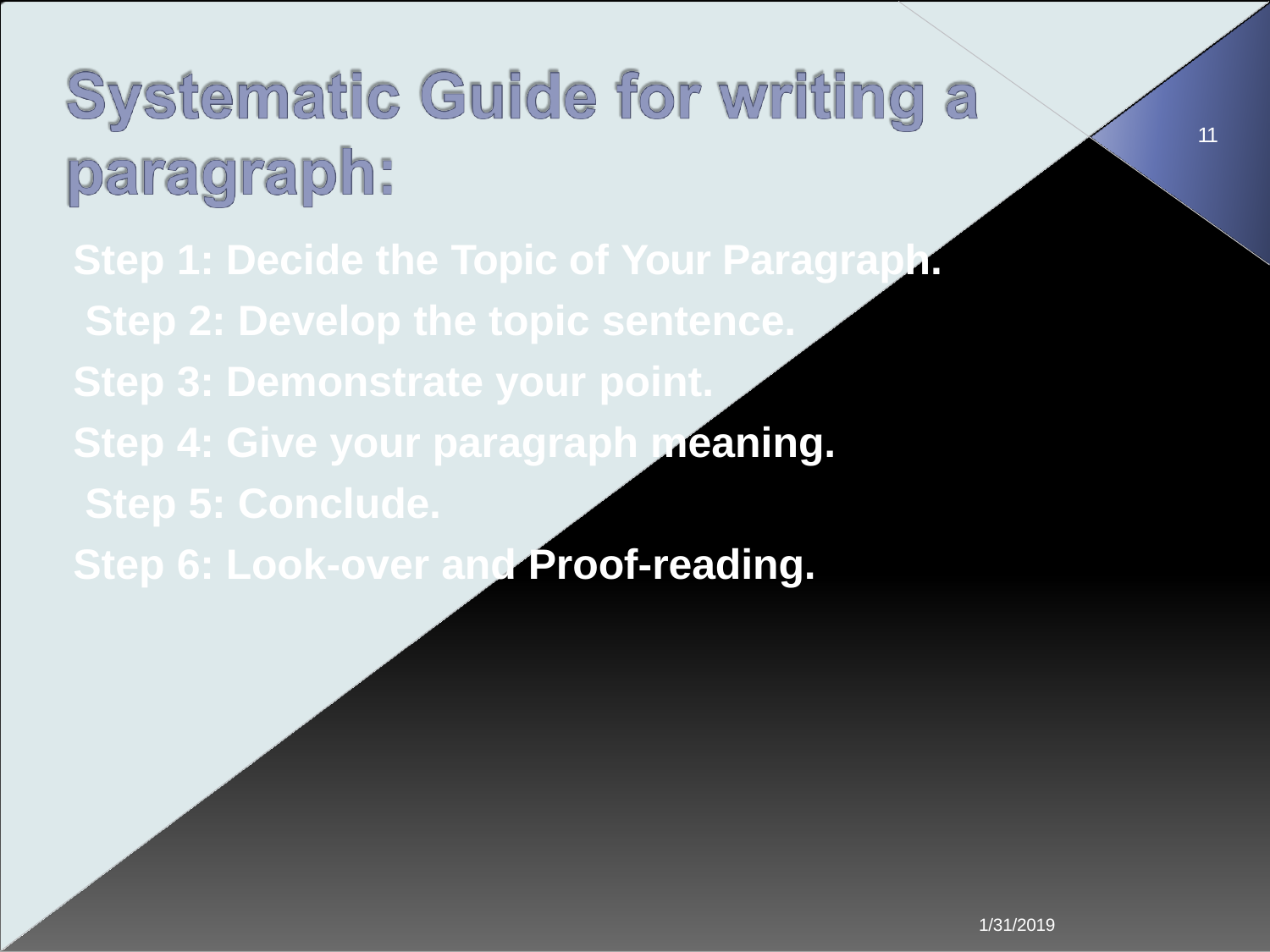

11

# Step 1: Decide the Topic of Your Paragraph.  Step 2: Develop the topic sentence.
Step 3: Demonstrate your point.
Step 4: Give your paragraph meaning.  Step 5: Conclude.
Step 6: Look-over and Proof-reading.
1/31/2019